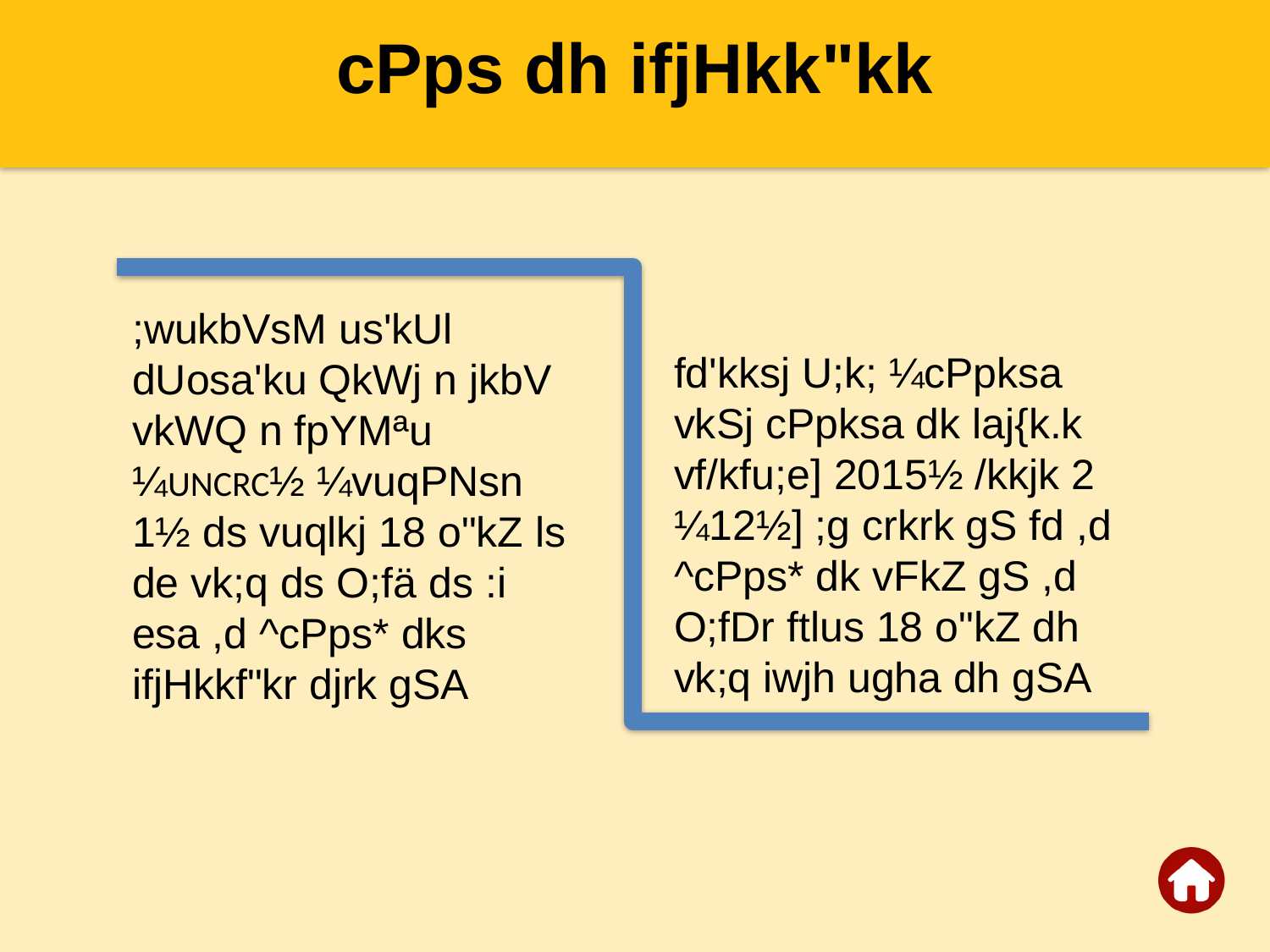

cPps dh ifjHkk"kk
;wukbVsM us'kUl dUosa'ku QkWj n jkbV vkWQ n fpYMªu ¼UNCRC½ ¼vuqPNsn 1½ ds vuqlkj 18 o"kZ ls de vk;q ds O;fä ds :i esa ,d ^cPps* dks ifjHkkf"kr djrk gSA
fd'kksj U;k; ¼cPpksa vkSj cPpksa dk laj{k.k vf/kfu;e] 2015½ /kkjk 2 ¼12½] ;g crkrk gS fd ,d ^cPps* dk vFkZ gS ,d O;fDr ftlus 18 o"kZ dh vk;q iwjh ugha dh gSA